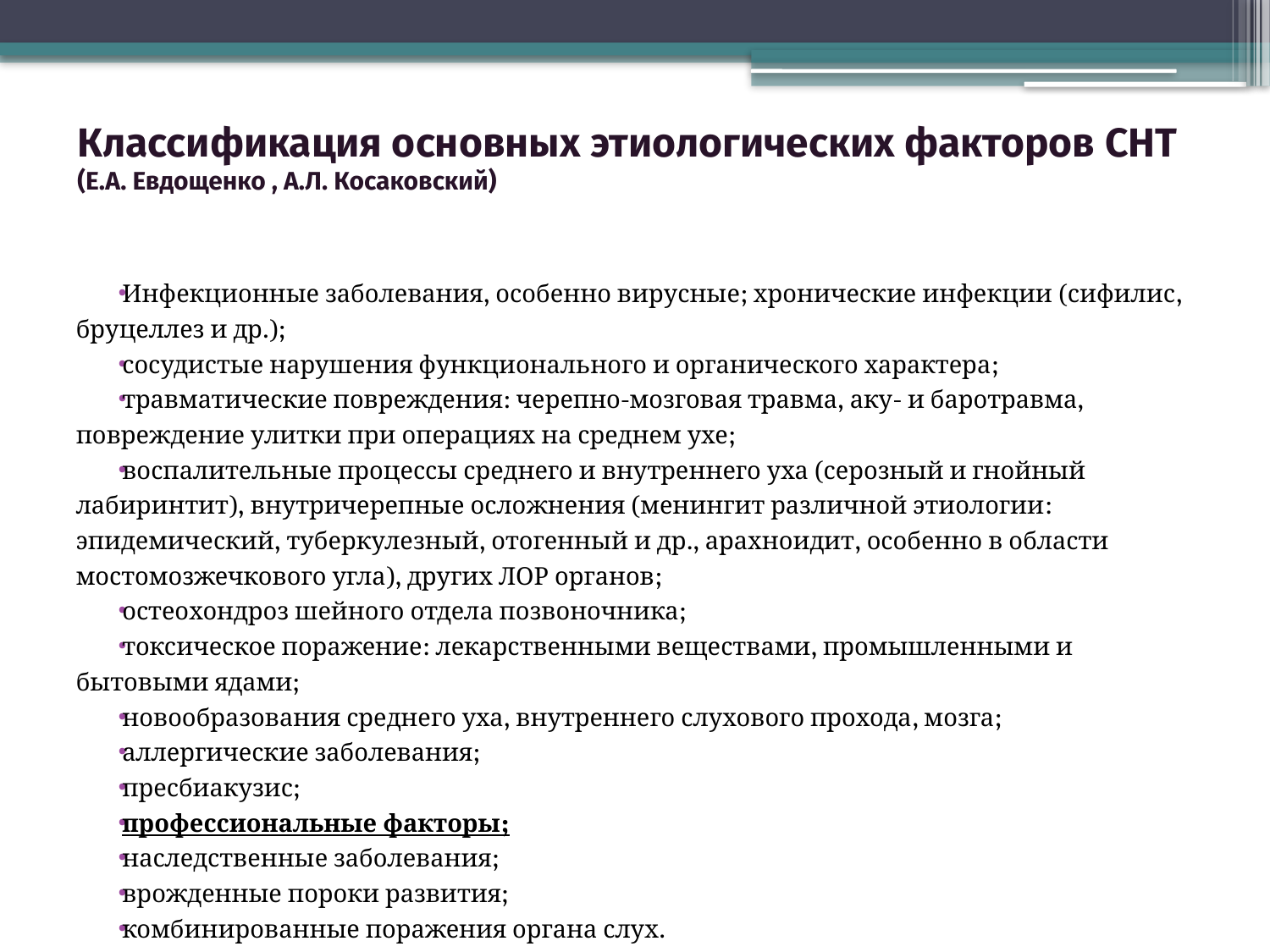

# Классификация основных этиологических факторов СНТ (Е.А. Евдощенко , А.Л. Косаковский)
Инфекционные заболевания, особенно вирусные; хронические инфекции (сифилис, бруцеллез и др.);
сосудистые нарушения функционального и органического характера;
травматические повреждения: черепно-мозговая травма, аку- и баротравма, повреждение улитки при операциях на среднем ухе;
воспалительные процессы среднего и внутреннего уха (серозный и гнойный лабиринтит), внутричерепные осложнения (менингит различной этиологии: эпидемический, туберкулезный, отогенный и др., арахноидит, особенно в области мостомозжечкового угла), других ЛОР органов;
остеохондроз шейного отдела позвоночника;
токсическое поражение: лекарственными веществами, промышленными и бытовыми ядами;
новообразования среднего уха, внутреннего слухового прохода, мозга;
аллергические заболевания;
пресбиакузис;
профессиональные факторы;
наследственные заболевания;
врожденные пороки развития;
комбинированные поражения органа слух.